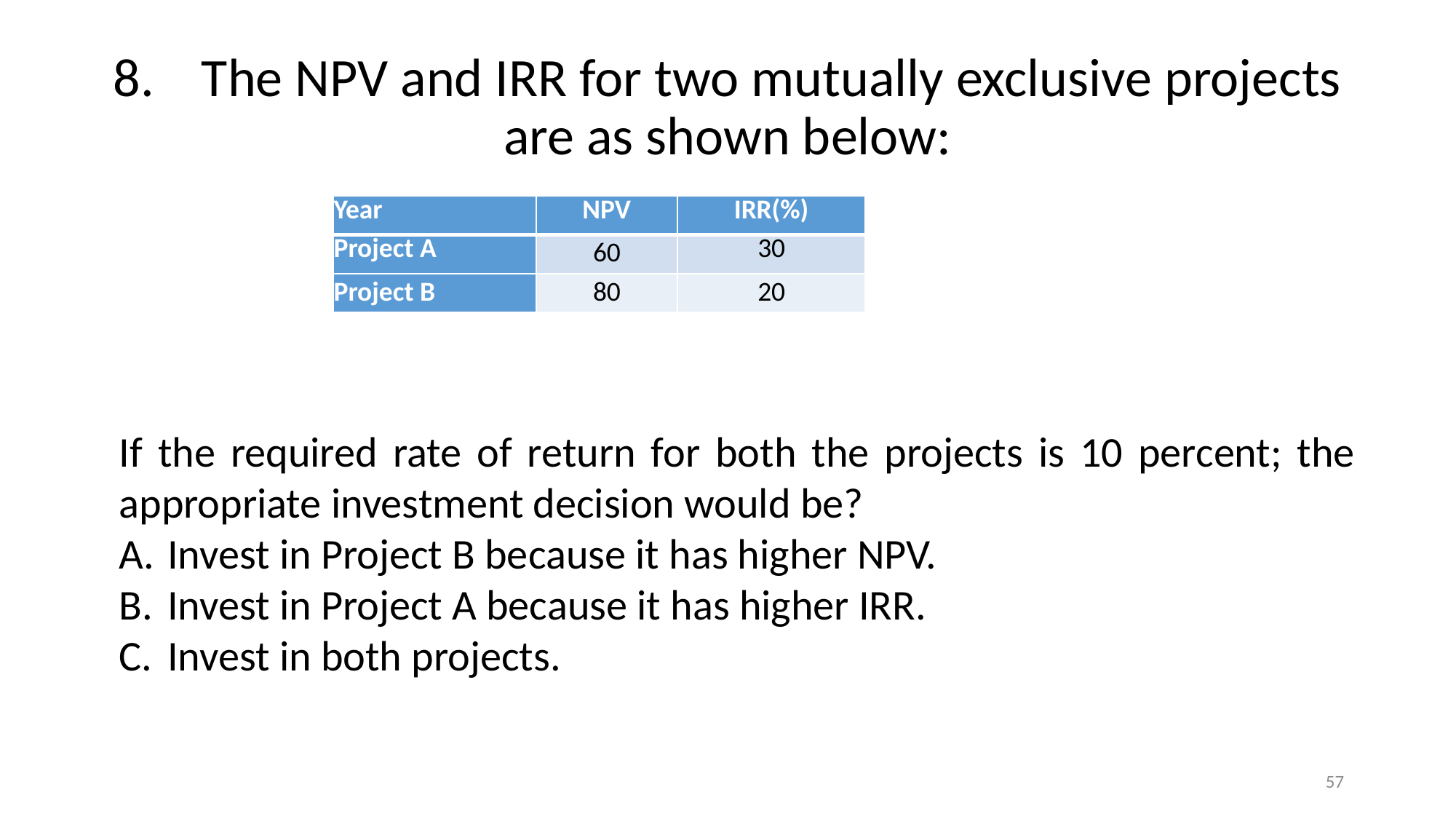

# 8.	The NPV and IRR for two mutually exclusive projects are as shown below:
| Year | NPV | IRR(%) |
| --- | --- | --- |
| Project A | 60 | 30 |
| Project B | 80 | 20 |
If the required rate of return for both the projects is 10 percent; the appropriate investment decision would be?
A.	Invest in Project B because it has higher NPV.
B.	Invest in Project A because it has higher IRR.
C.	Invest in both projects.
57